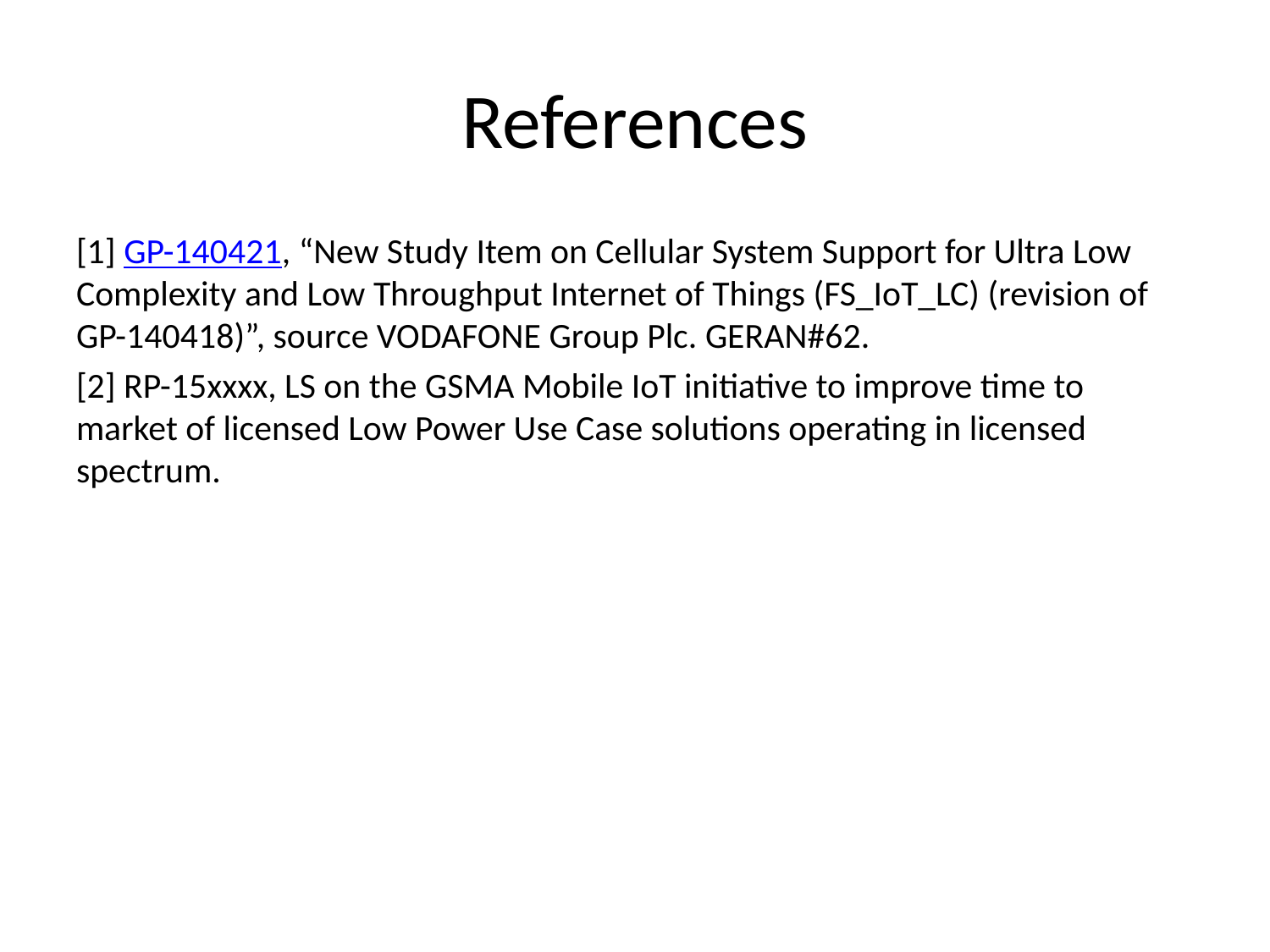

# References
[1] GP-140421, “New Study Item on Cellular System Support for Ultra Low Complexity and Low Throughput Internet of Things (FS_IoT_LC) (revision of GP-140418)”, source VODAFONE Group Plc. GERAN#62.
[2] RP-15xxxx, LS on the GSMA Mobile IoT initiative to improve time to market of licensed Low Power Use Case solutions operating in licensed spectrum.